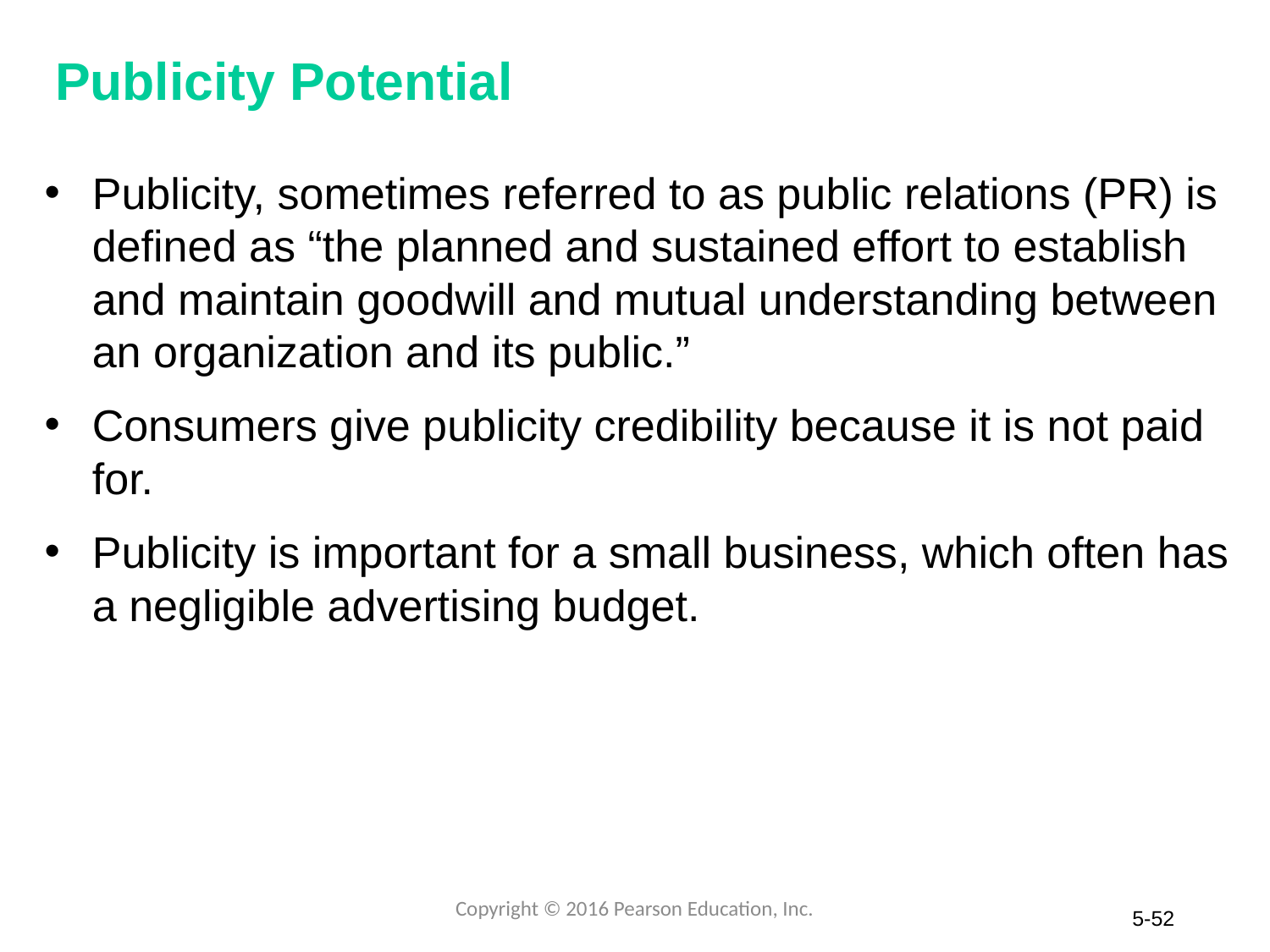

# Publicity Potential
Publicity, sometimes referred to as public relations (PR) is defined as “the planned and sustained effort to establish and maintain goodwill and mutual understanding between an organization and its public.”

Consumers give publicity credibility because it is not paid for.

Publicity is important for a small business, which often has a negligible advertising budget.

Copyright © 2016 Pearson Education, Inc.